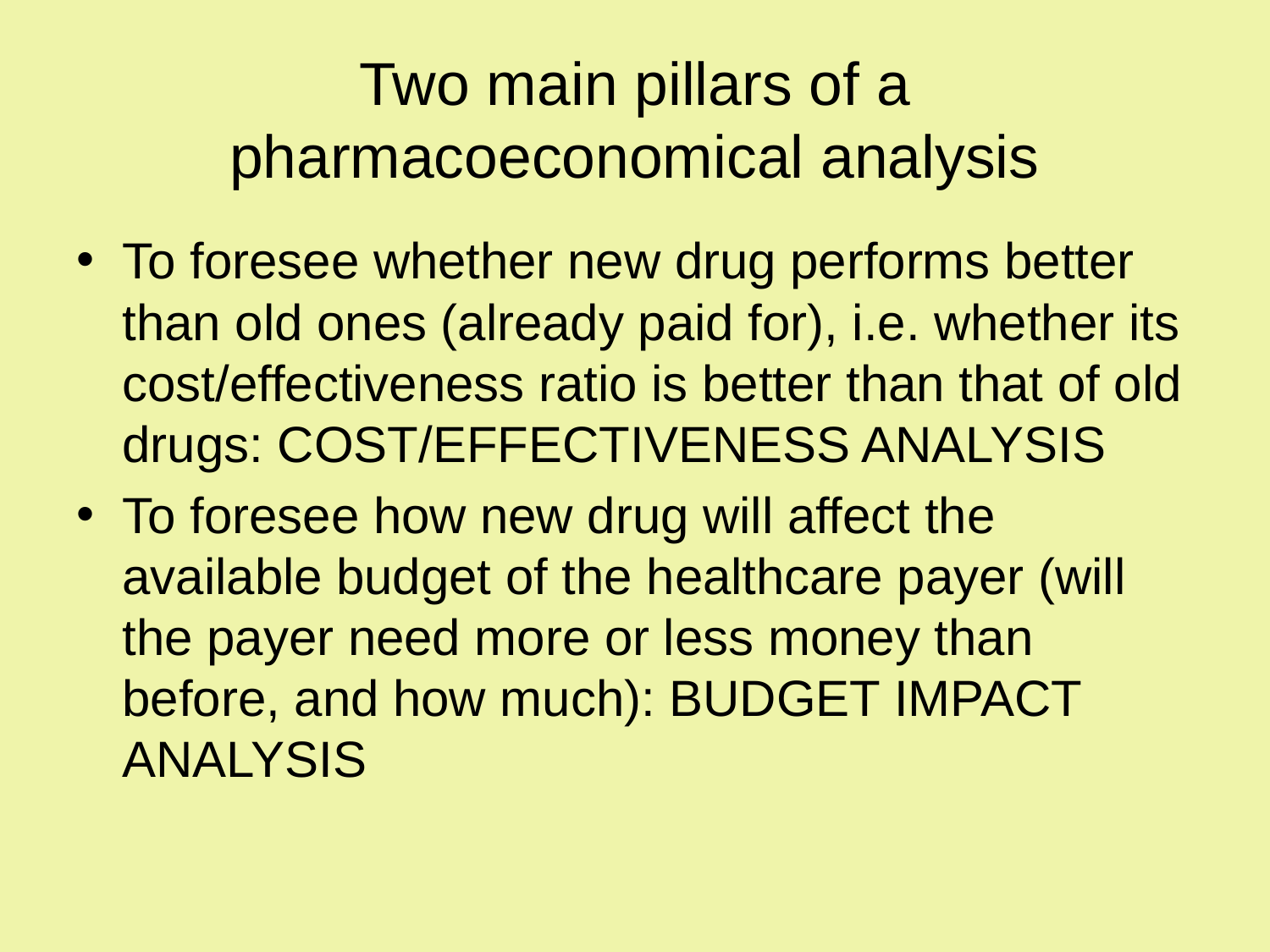

# Two main pillars of a pharmacoeconomical analysis
To foresee whether new drug performs better than old ones (already paid for), i.e. whether its cost/effectiveness ratio is better than that of old drugs: COST/EFFECTIVENESS ANALYSIS
To foresee how new drug will affect the available budget of the healthcare payer (will the payer need more or less money than before, and how much): BUDGET IMPACT ANALYSIS